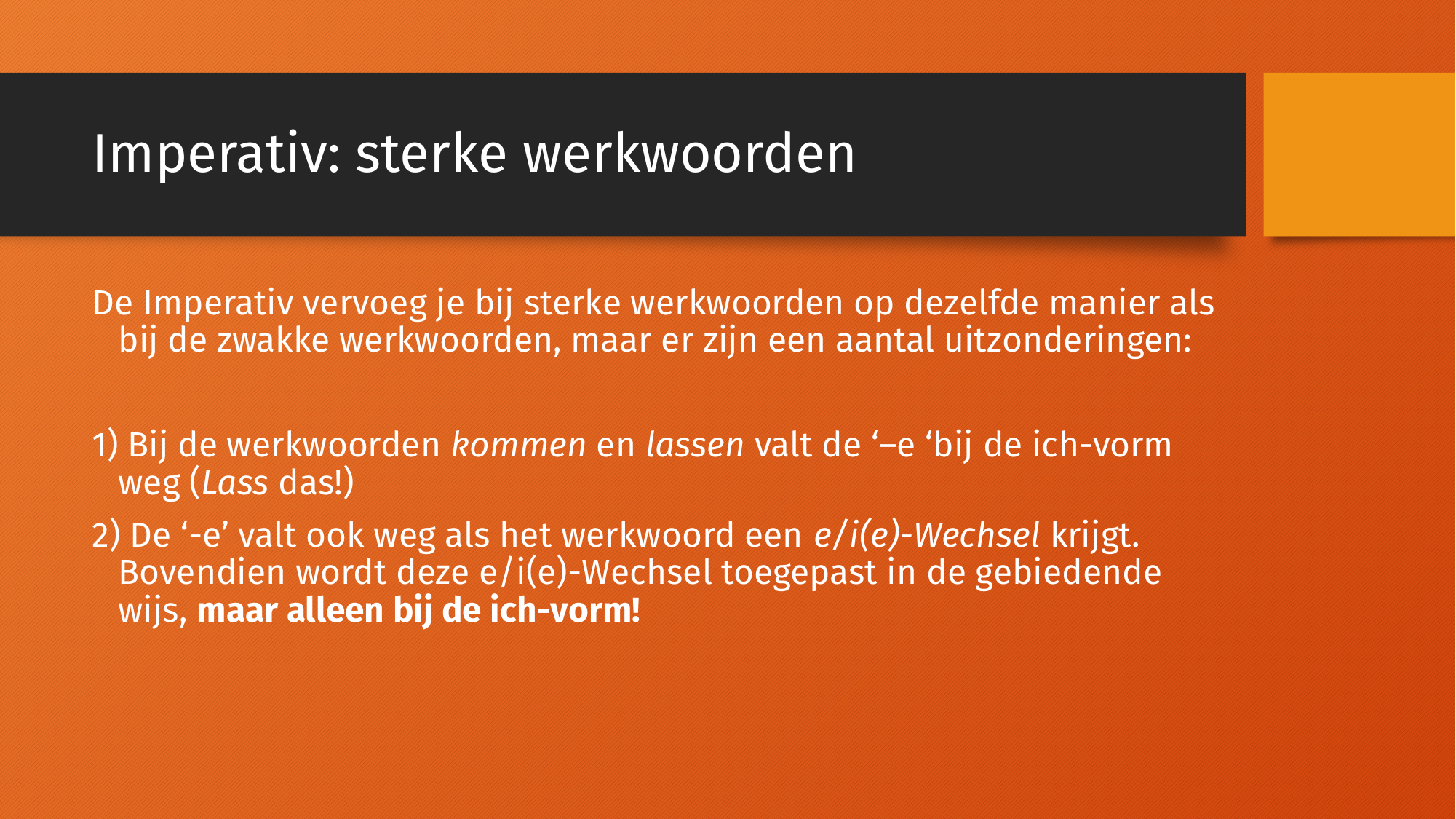

# Imperativ: sterke werkwoorden
De Imperativ vervoeg je bij sterke werkwoorden op dezelfde manier als bij de zwakke werkwoorden, maar er zijn een aantal uitzonderingen:

1) Bij de werkwoorden kommen en lassen valt de ‘–e ‘bij de ich-vorm weg (Lass das!)
2) De ‘-e’ valt ook weg als het werkwoord een e/i(e)-Wechsel krijgt. Bovendien wordt deze e/i(e)-Wechsel toegepast in de gebiedende wijs, maar alleen bij de ich-vorm!